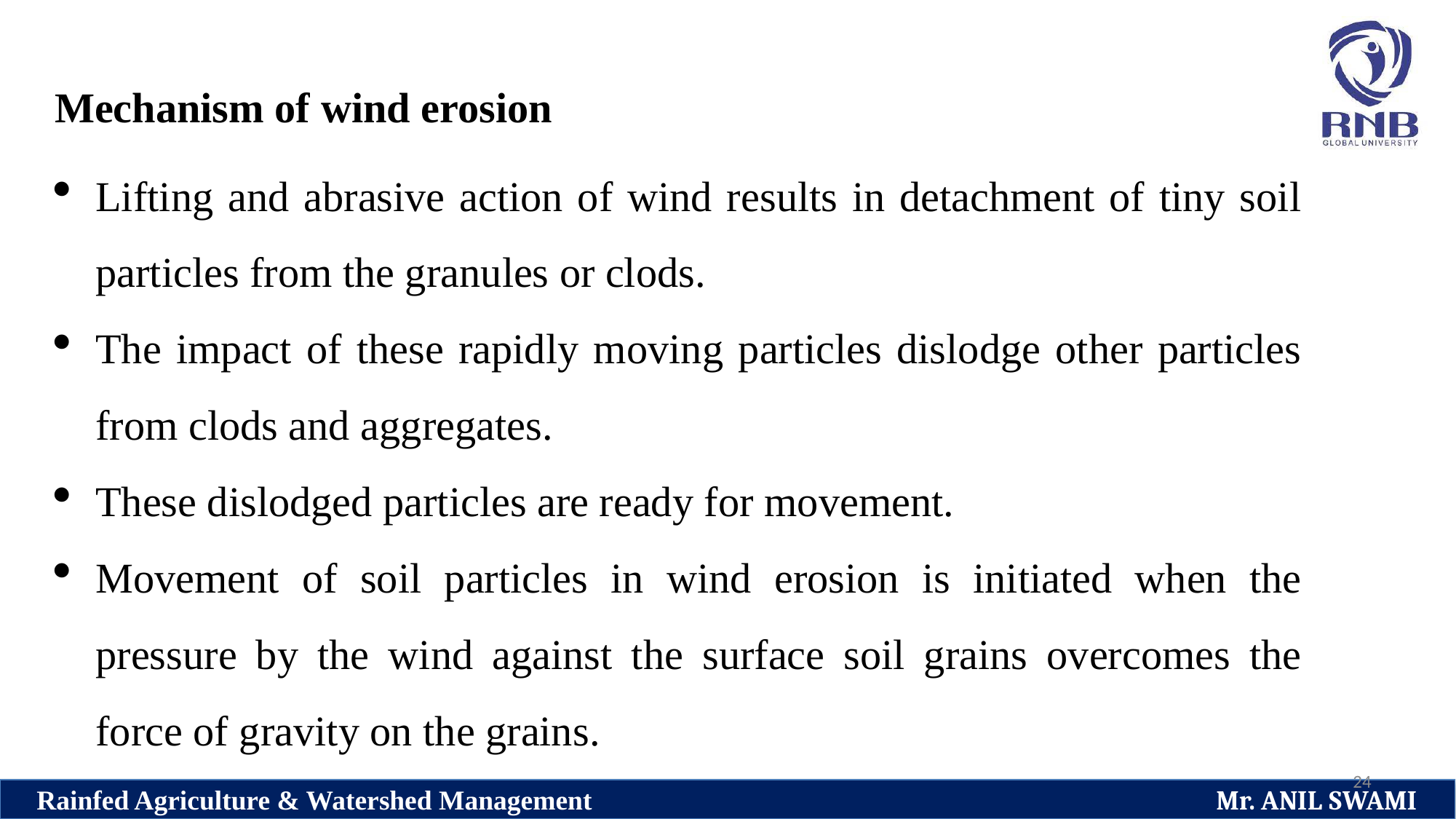

Mechanism of wind erosion
Lifting and abrasive action of wind results in detachment of tiny soil particles from the granules or clods.
The impact of these rapidly moving particles dislodge other particles from clods and aggregates.
These dislodged particles are ready for movement.
Movement of soil particles in wind erosion is initiated when the pressure by the wind against the surface soil grains overcomes the force of gravity on the grains.
24